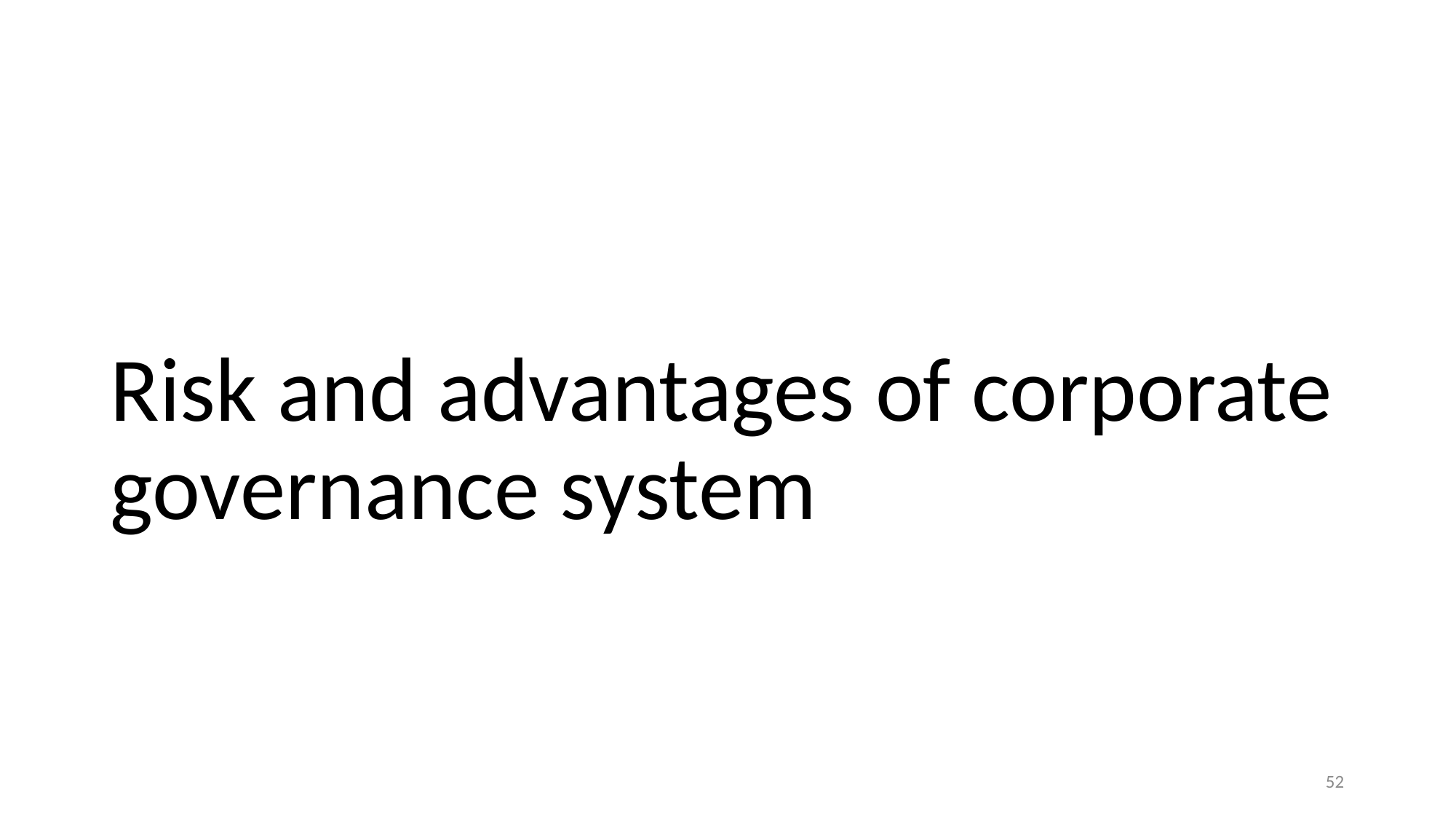

# Risk and advantages of corporate governance system

52